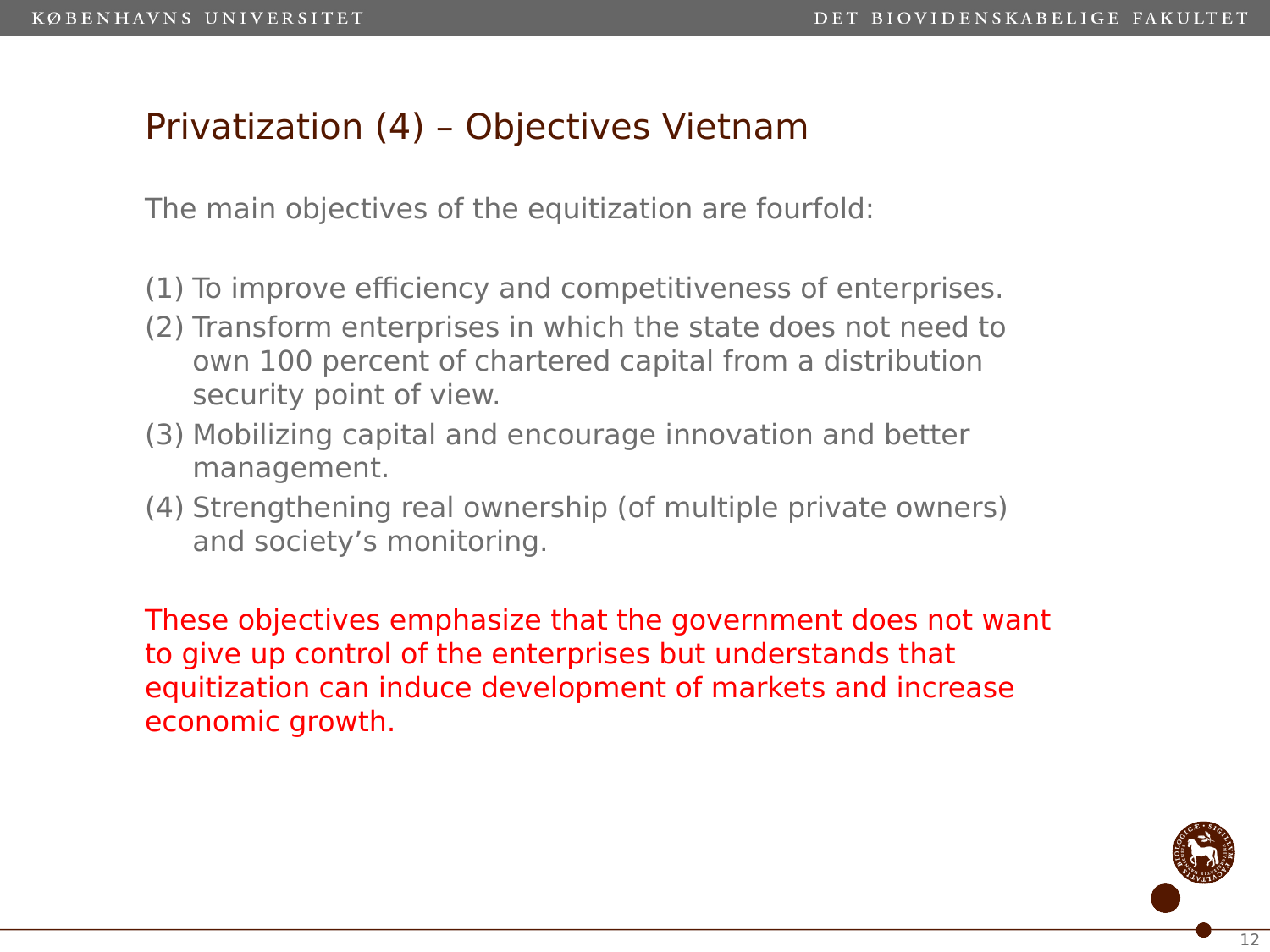

# Privatization (4) – Objectives Vietnam
The main objectives of the equitization are fourfold:

To improve efficiency and competitiveness of enterprises.
Transform enterprises in which the state does not need to own 100 percent of chartered capital from a distribution security point of view.
Mobilizing capital and encourage innovation and better management.
Strengthening real ownership (of multiple private owners) and society’s monitoring.

These objectives emphasize that the government does not want to give up control of the enterprises but understands that equitization can induce development of markets and increase economic growth.